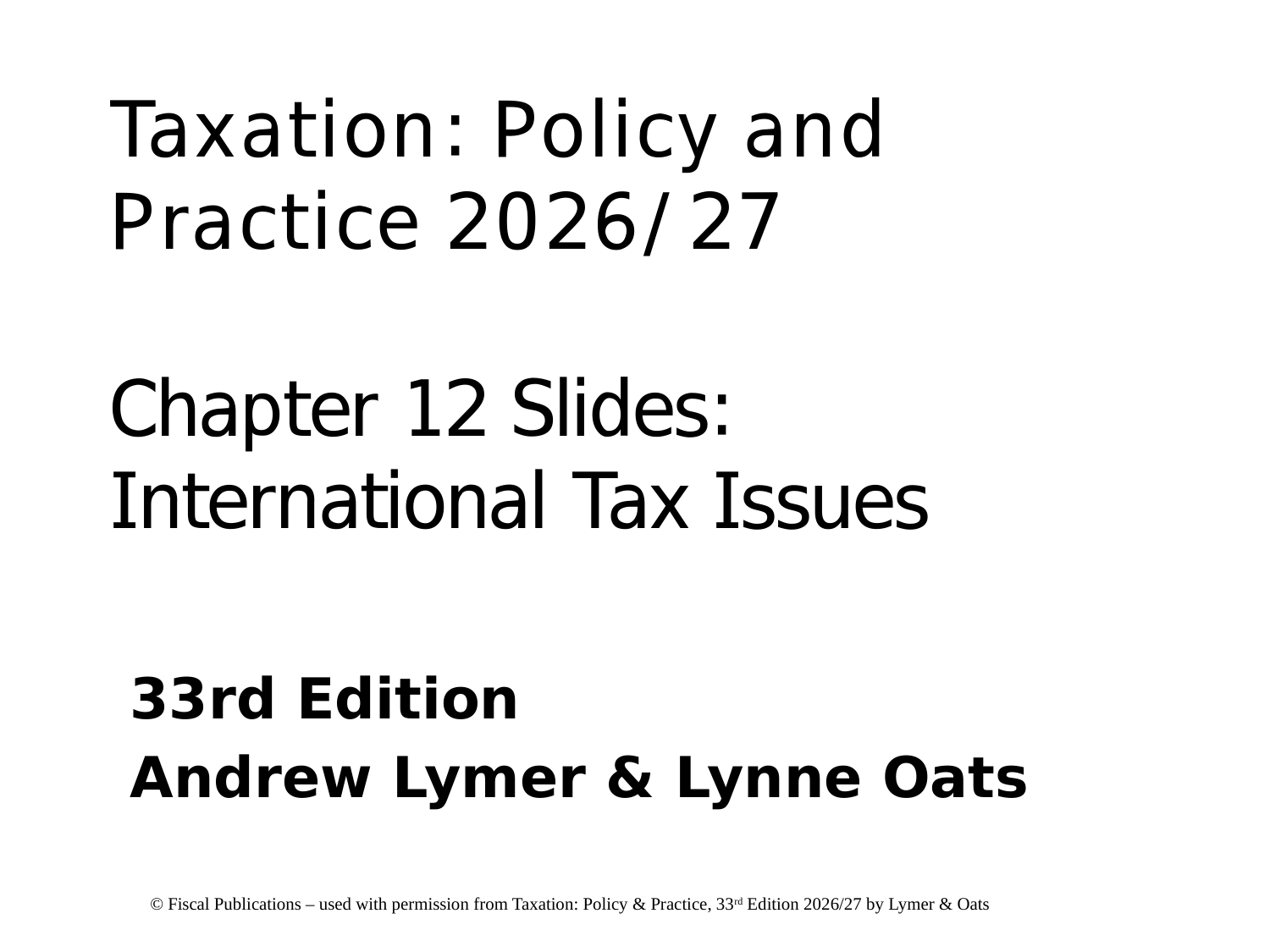

# Taxation: Policy and Practice 2026/27 Chapter 12 Slides:  International Tax Issues
33rd Edition
Andrew Lymer & Lynne Oats